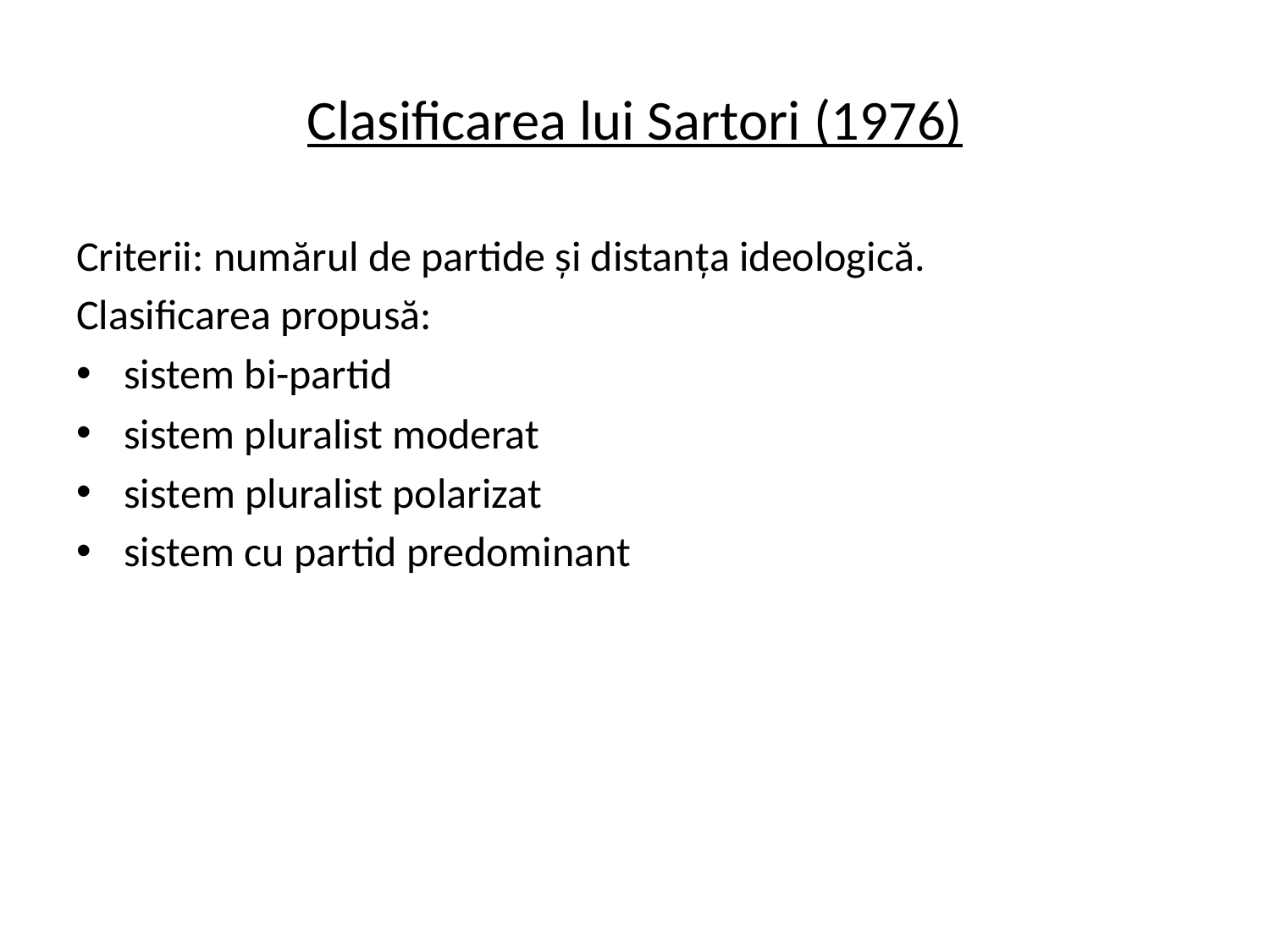

# Clasificarea lui Sartori (1976)
Criterii: numărul de partide și distanța ideologică.
Clasificarea propusă:
sistem bi-partid
sistem pluralist moderat
sistem pluralist polarizat
sistem cu partid predominant